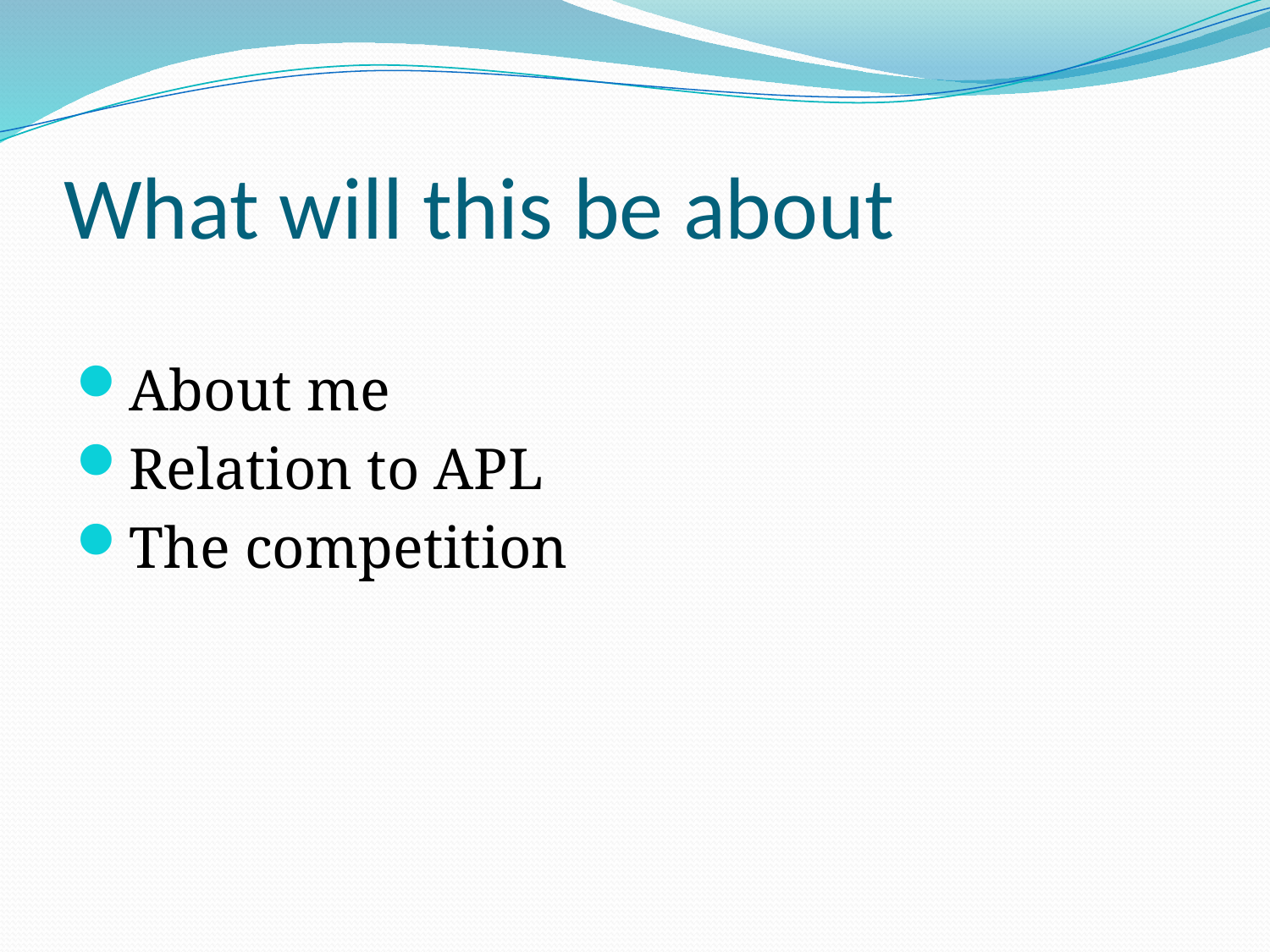

# What will this be about

About me
Relation to APL
The competition